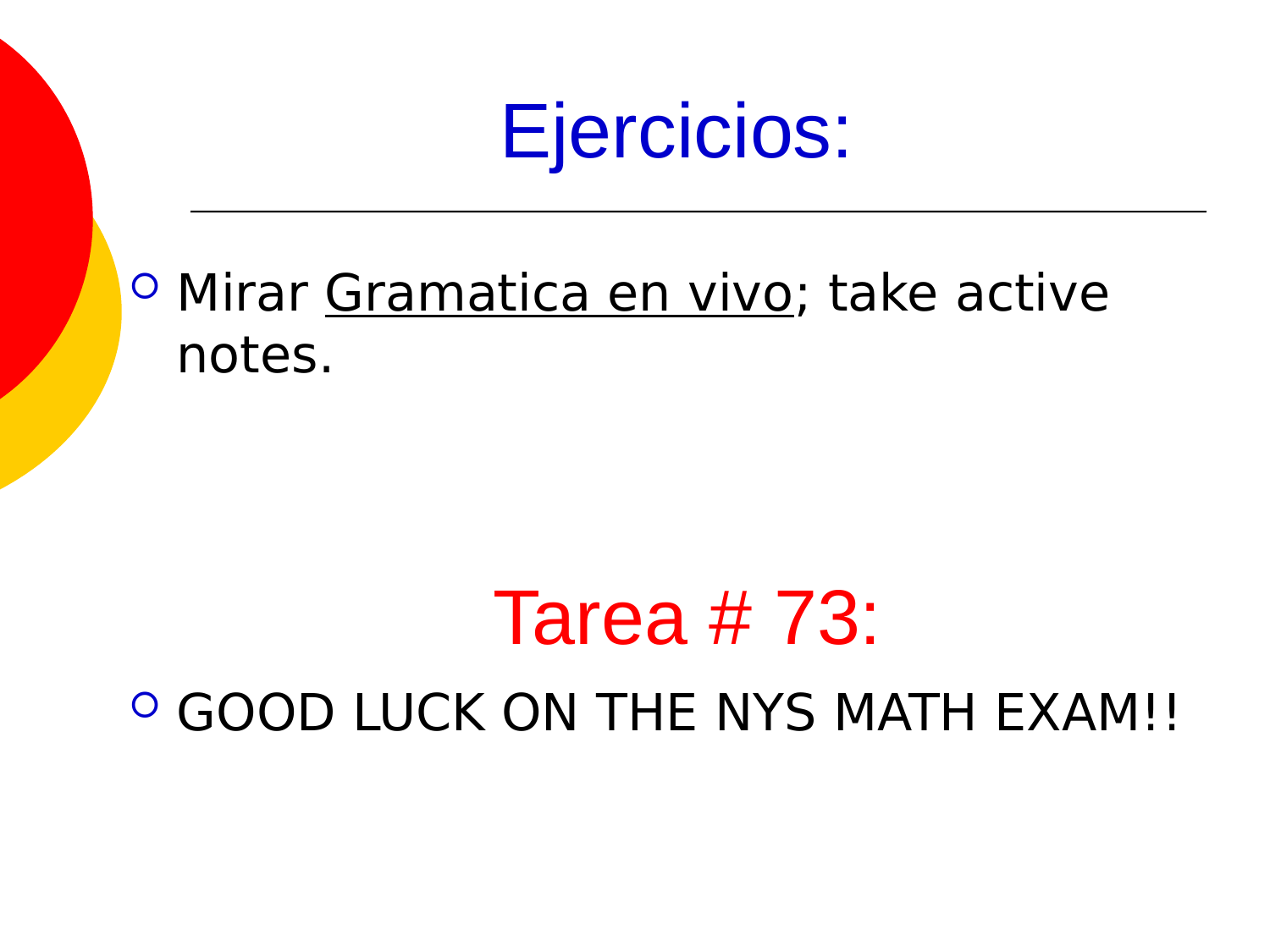

# Ejercicios:
Mirar Gramatica en vivo; take active notes.

GOOD LUCK ON THE NYS MATH EXAM!!
Tarea # 73: